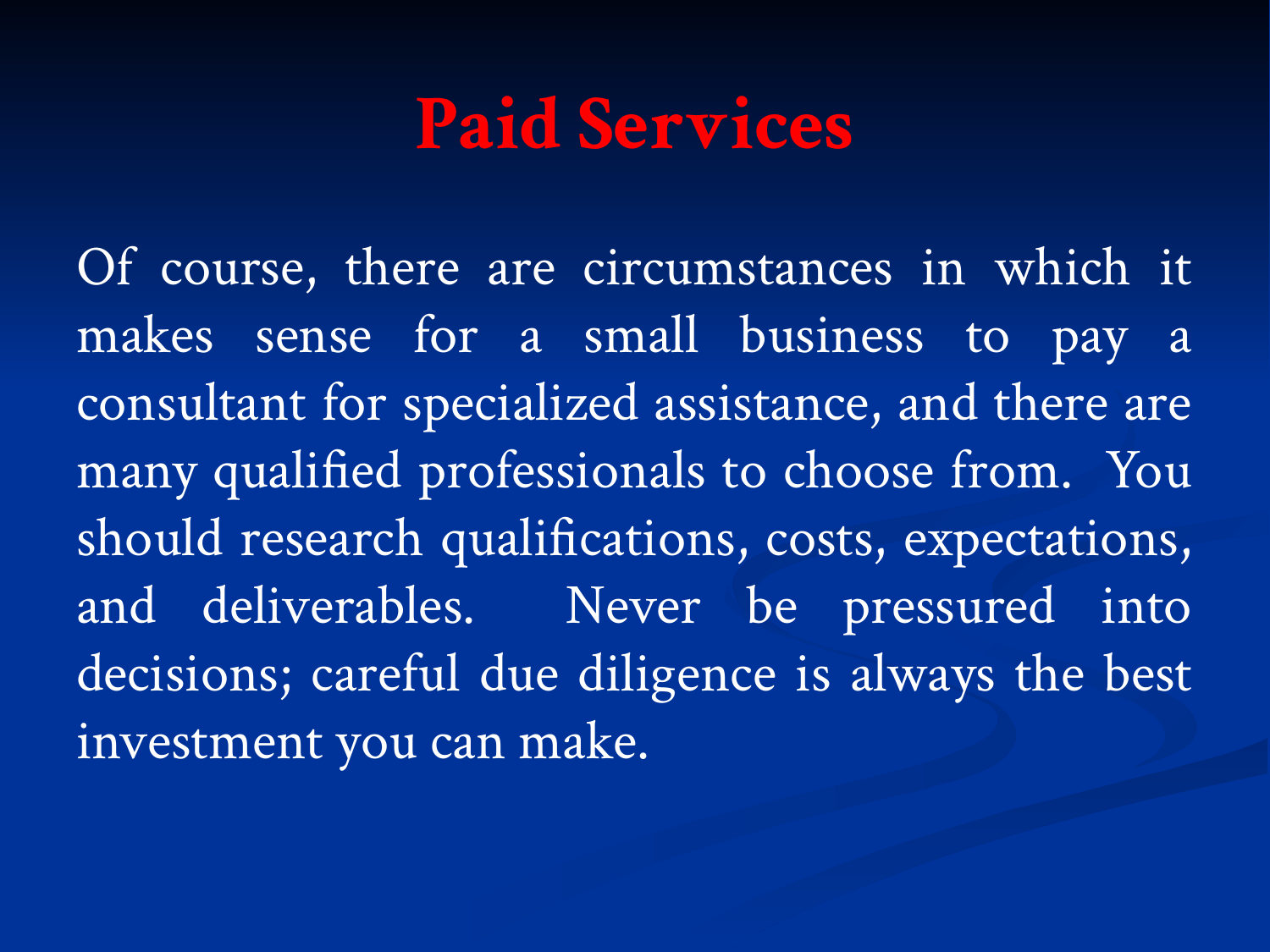

# Paid Services
Of course, there are circumstances in which it makes sense for a small business to pay a consultant for specialized assistance, and there are many qualified professionals to choose from.  You should research qualifications, costs, expectations, and deliverables.  Never be pressured into decisions; careful due diligence is always the best investment you can make.